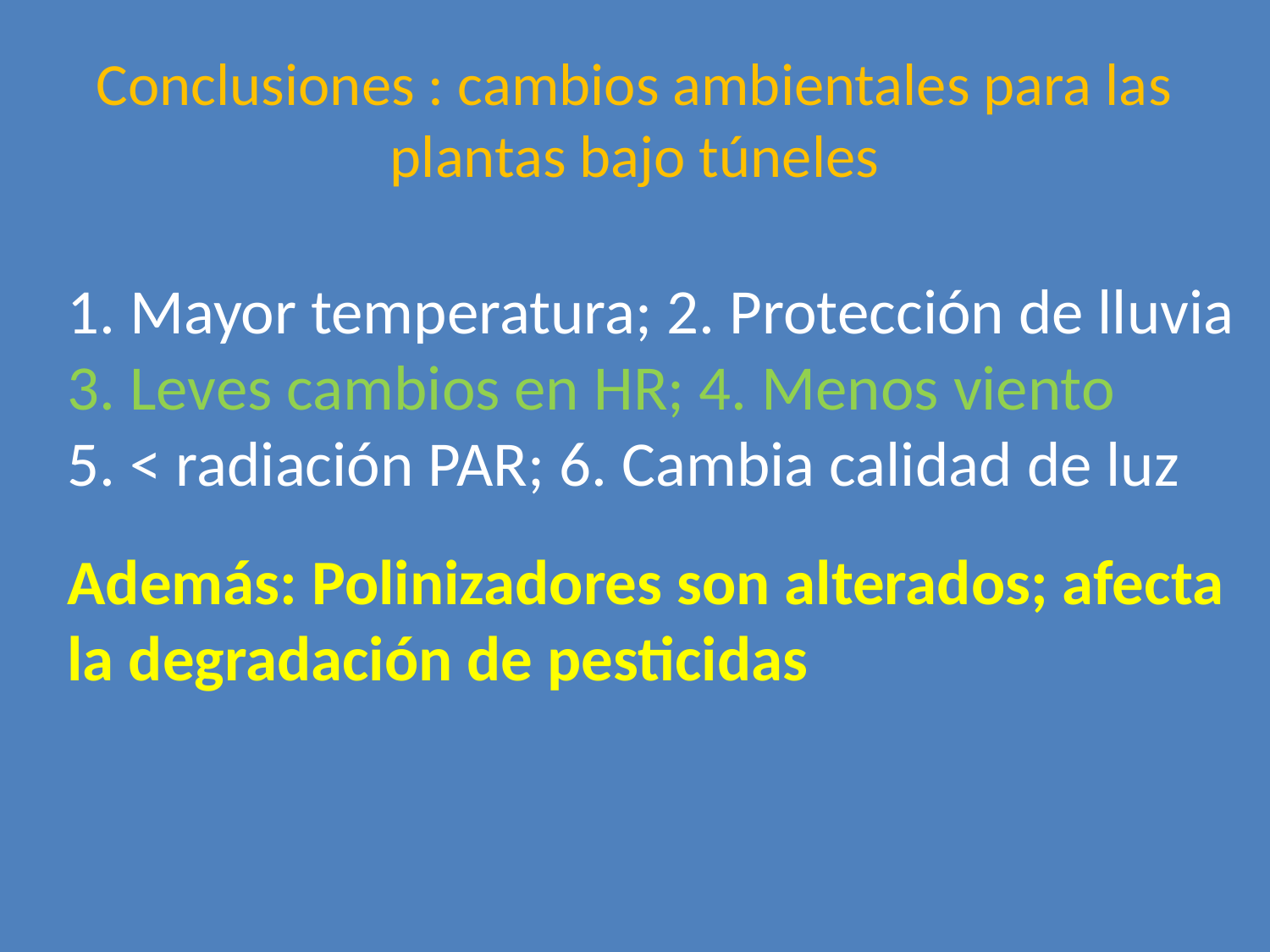

# Conclusiones : cambios ambientales para las plantas bajo túneles

1. Mayor temperatura; 2. Protección de lluvia
3. Leves cambios en HR; 4. Menos viento
5. < radiación PAR; 6. Cambia calidad de luz

Además: Polinizadores son alterados; afecta la degradación de pesticidas